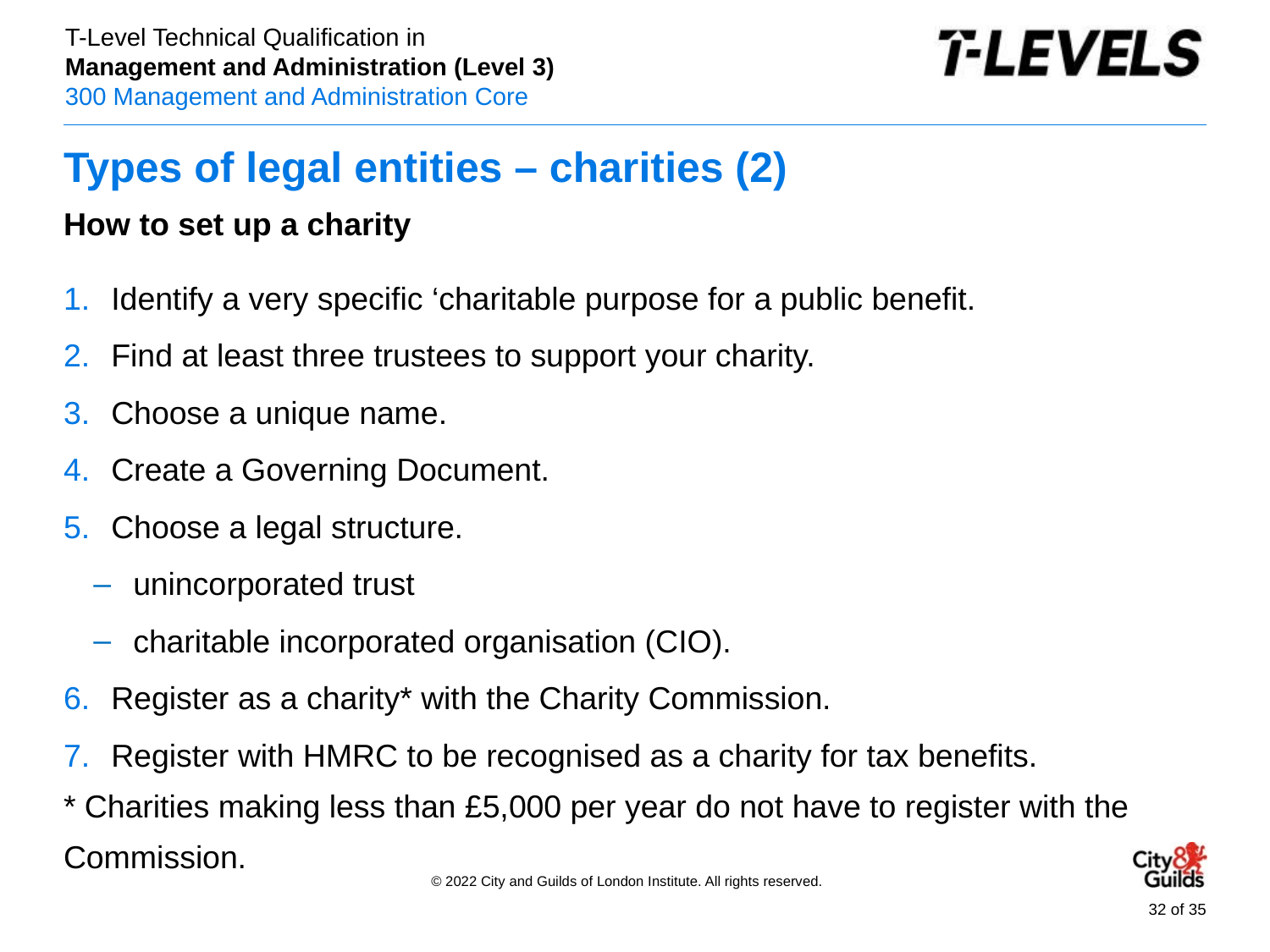

# Types of legal entities – charities (2)
How to set up a charity
Identify a very specific ‘charitable purpose for a public benefit.
Find at least three trustees to support your charity.
Choose a unique name.
Create a Governing Document.
Choose a legal structure.
unincorporated trust
charitable incorporated organisation (CIO).
Register as a charity* with the Charity Commission.
Register with HMRC to be recognised as a charity for tax benefits.
* Charities making less than £5,000 per year do not have to register with the Commission.